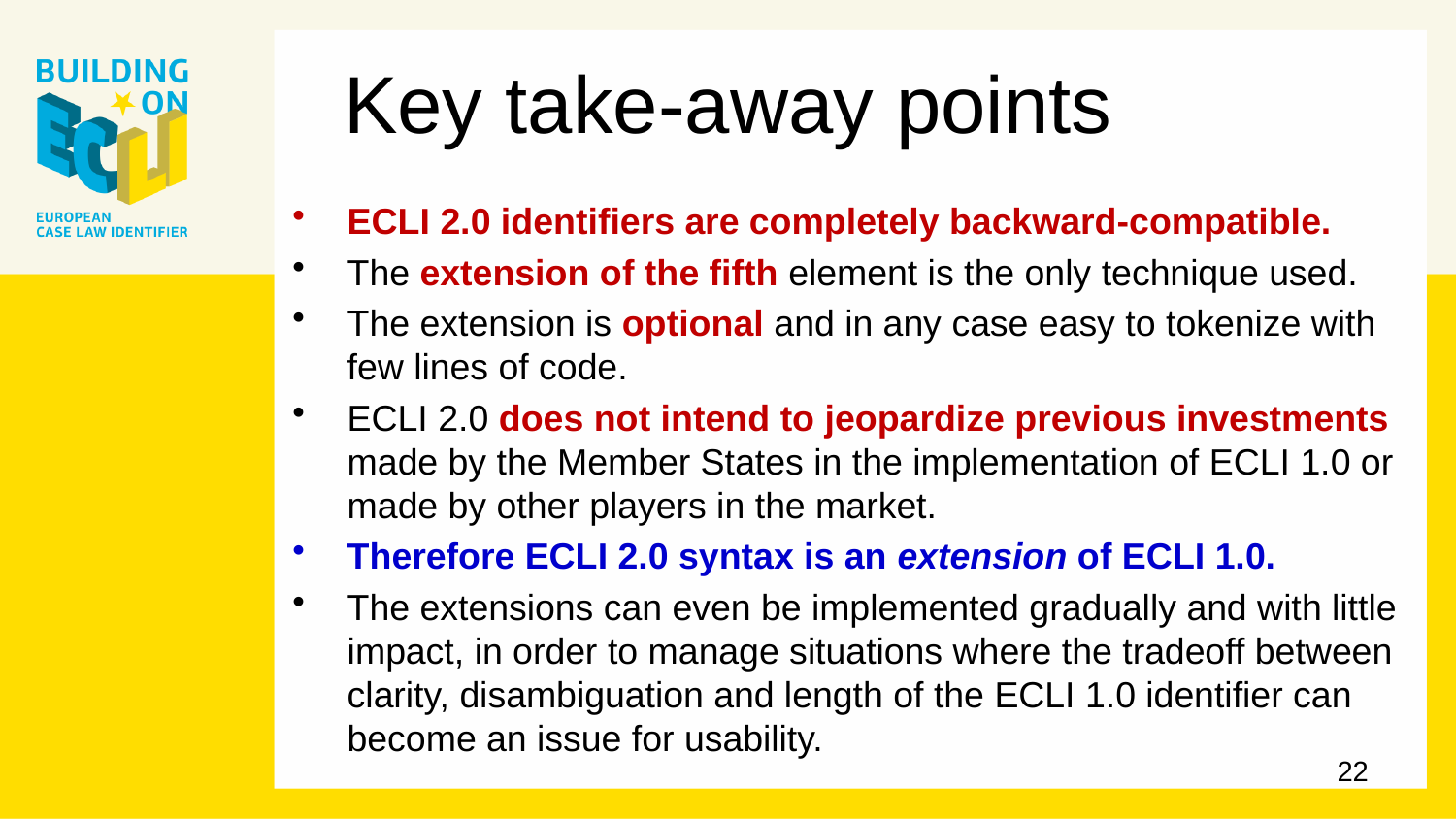

# Key take-away points
ECLI 2.0 identifiers are completely backward-compatible.
The extension of the fifth element is the only technique used.
The extension is optional and in any case easy to tokenize with few lines of code.
ECLI 2.0 does not intend to jeopardize previous investments made by the Member States in the implementation of ECLI 1.0 or made by other players in the market.
Therefore ECLI 2.0 syntax is an extension of ECLI 1.0.
The extensions can even be implemented gradually and with little impact, in order to manage situations where the tradeoff between clarity, disambiguation and length of the ECLI 1.0 identifier can become an issue for usability.
22